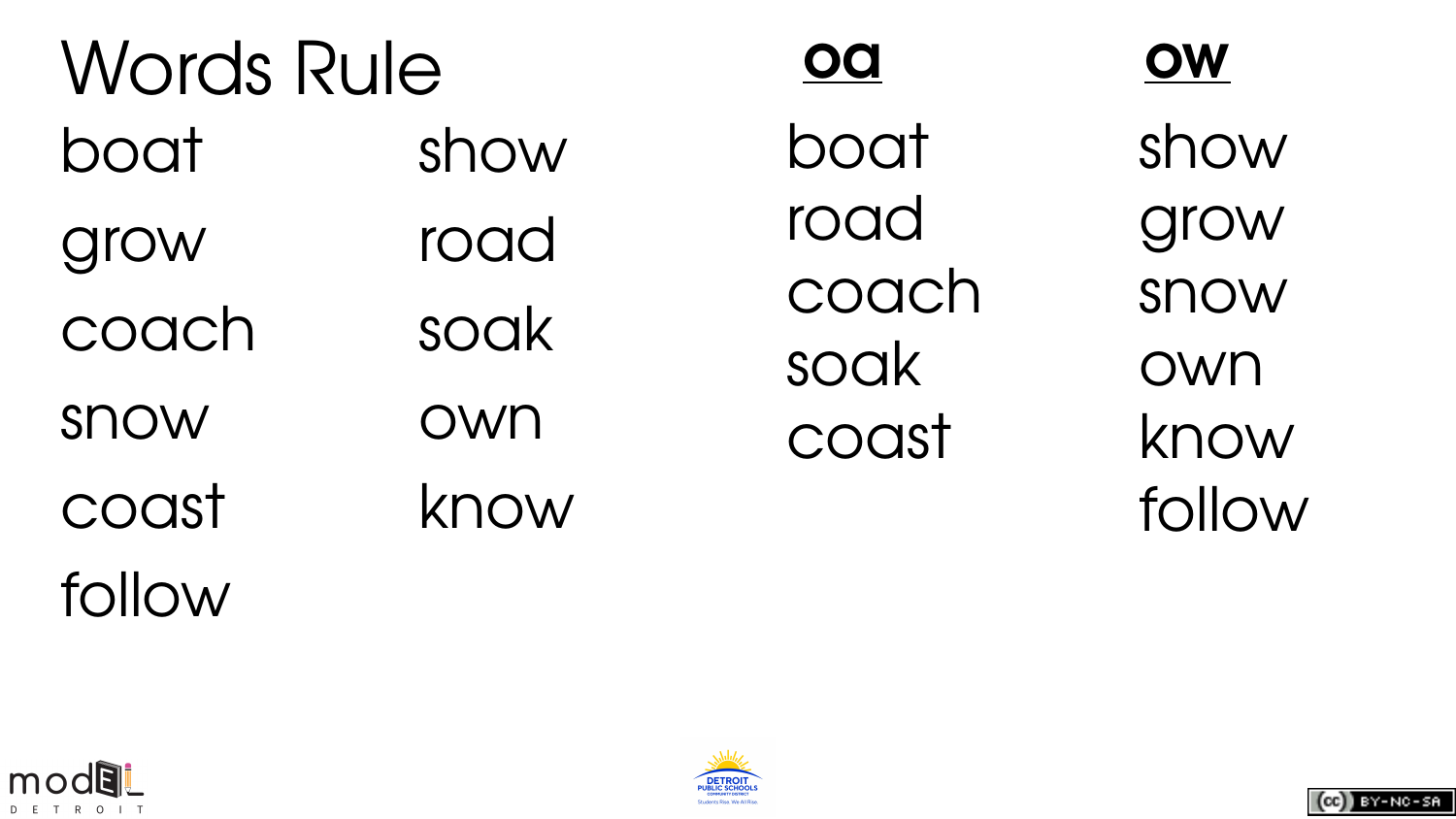

oa 		   ow

# Words Rule
boat
road
coach
soak
coast

show
grow
snow
own
know
follow

boat		    show
grow	    road
coach	    soak
snow	    own
coast	    know
follow